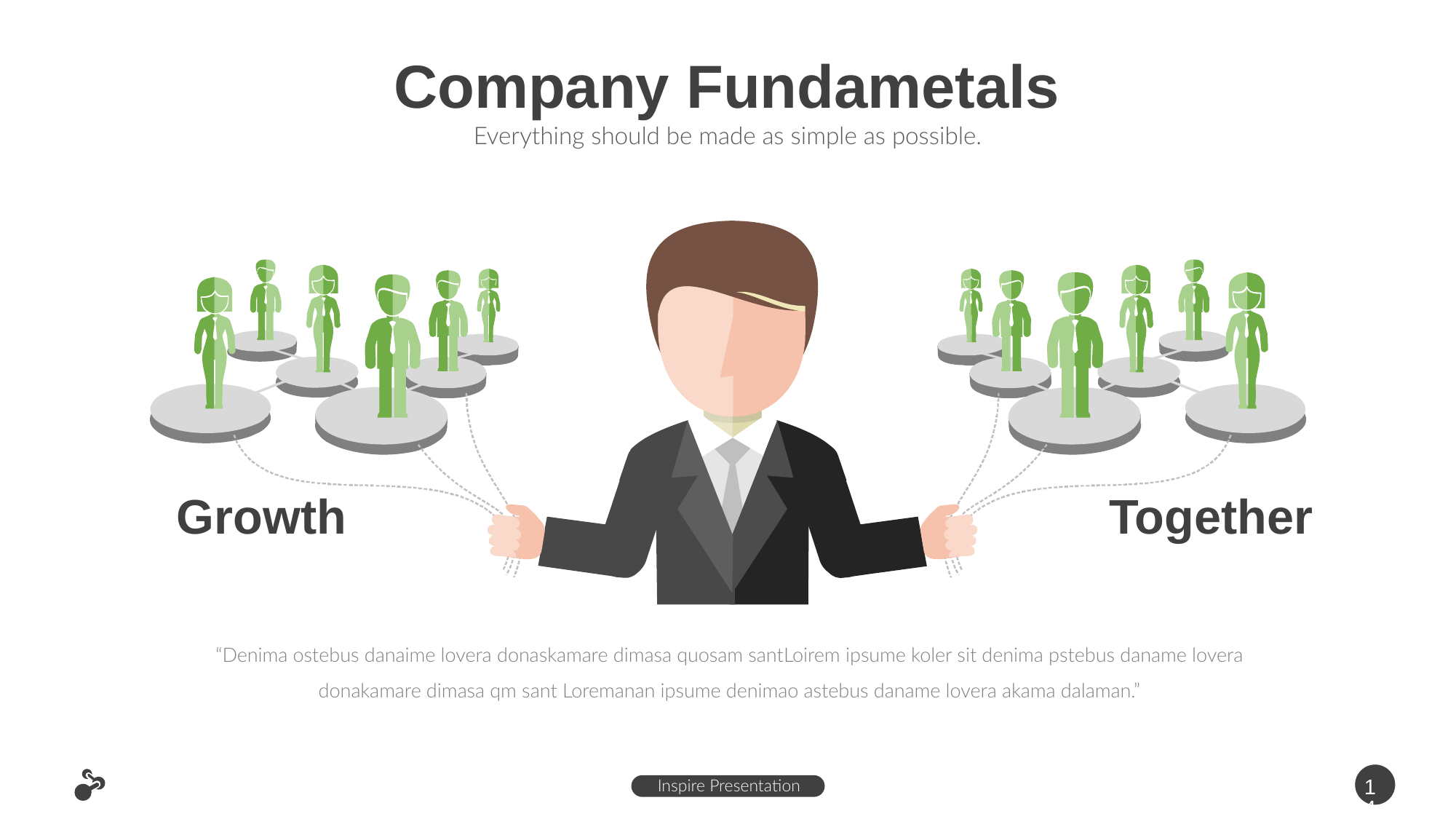

Company Fundametals
Everything should be made as simple as possible.

Growth
Together
“Denima ostebus danaime lovera donaskamare dimasa quosam santLoirem ipsume koler sit denima pstebus daname lovera donakamare dimasa qm sant Loremanan ipsume denimao astebus daname lovera akama dalaman.”

14

Inspire Presentation